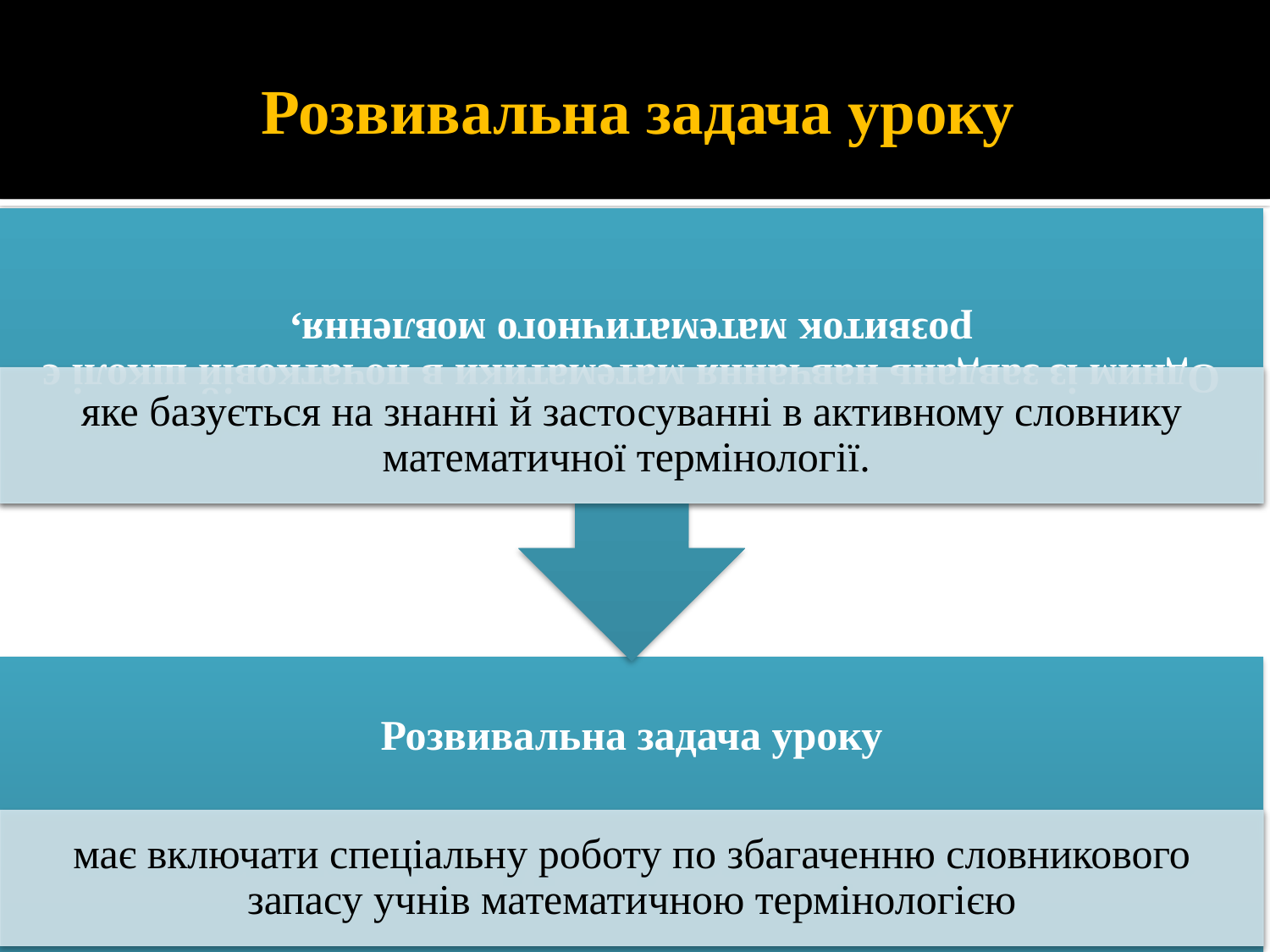

# Розвивальна задача уроку
Розвивальна задача уроку
має включати спеціальну роботу по збагаченню словникового запасу учнів математичною термінологією
Одним із завдань навчання математики в початковій школі є розвиток математичного мовлення,
яке базується на знанні й застосуванні в активному словнику математичної термінології.